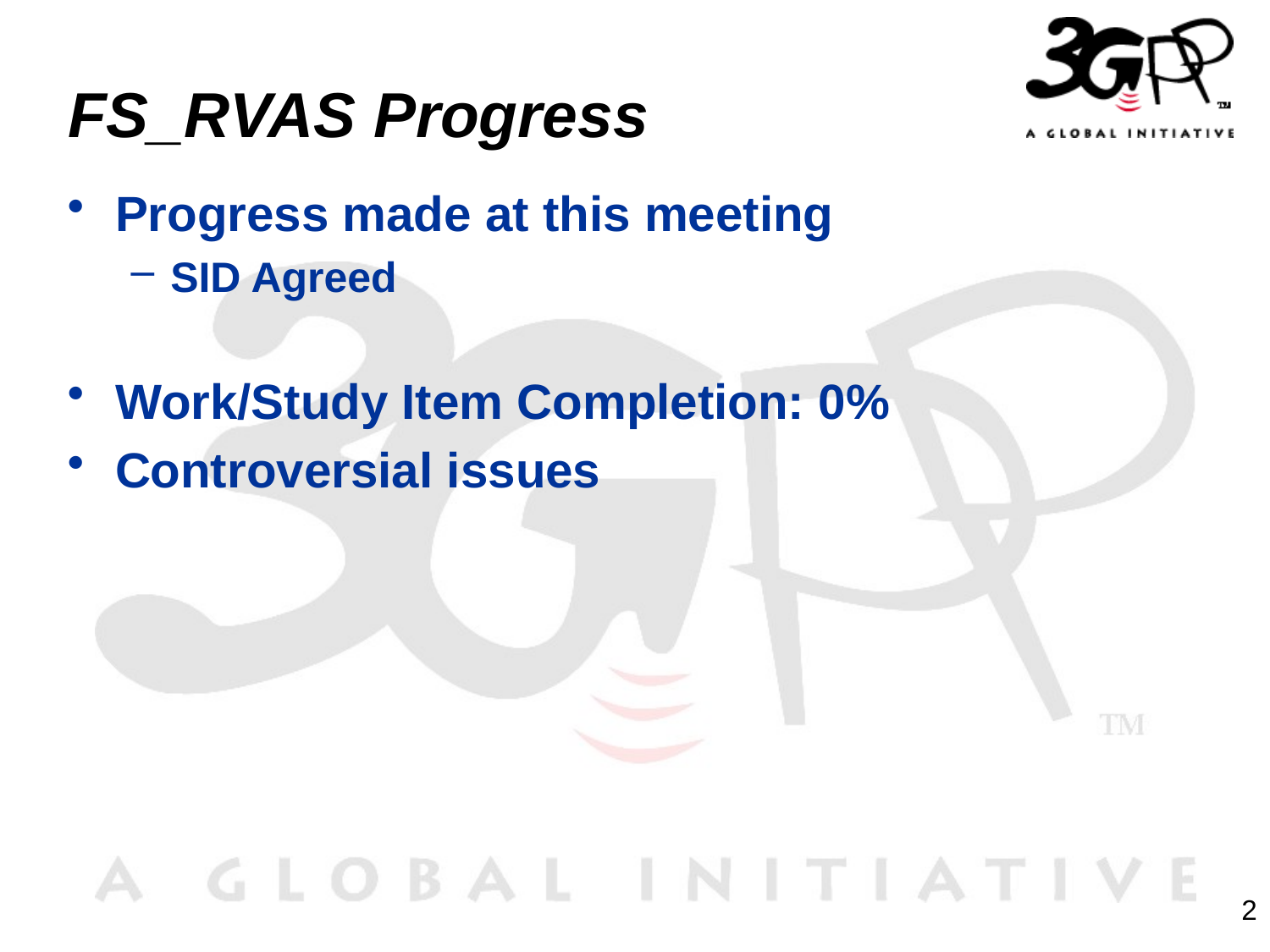

# FS_RVAS Progress
Progress made at this meeting
SID Agreed

Work/Study Item Completion: 0%
Controversial issues

2